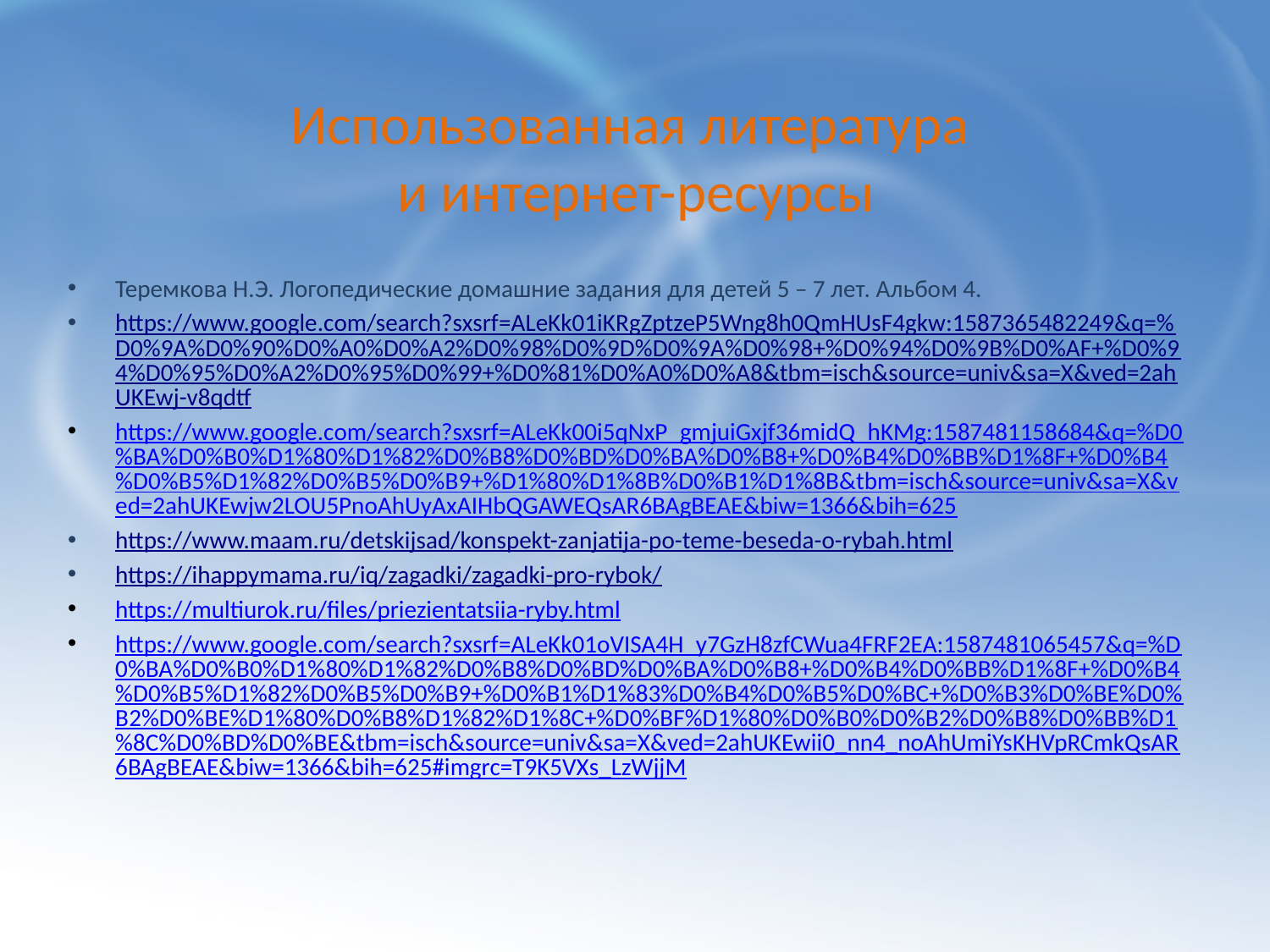

# Использованная литература и интернет-ресурсы
Теремкова Н.Э. Логопедические домашние задания для детей 5 – 7 лет. Альбом 4.
https://www.google.com/search?sxsrf=ALeKk01iKRgZptzeP5Wng8h0QmHUsF4gkw:1587365482249&q=%D0%9A%D0%90%D0%A0%D0%A2%D0%98%D0%9D%D0%9A%D0%98+%D0%94%D0%9B%D0%AF+%D0%94%D0%95%D0%A2%D0%95%D0%99+%D0%81%D0%A0%D0%A8&tbm=isch&source=univ&sa=X&ved=2ahUKEwj-v8qdtf
https://www.google.com/search?sxsrf=ALeKk00i5qNxP_gmjuiGxjf36midQ_hKMg:1587481158684&q=%D0%BA%D0%B0%D1%80%D1%82%D0%B8%D0%BD%D0%BA%D0%B8+%D0%B4%D0%BB%D1%8F+%D0%B4%D0%B5%D1%82%D0%B5%D0%B9+%D1%80%D1%8B%D0%B1%D1%8B&tbm=isch&source=univ&sa=X&ved=2ahUKEwjw2LOU5PnoAhUyAxAIHbQGAWEQsAR6BAgBEAE&biw=1366&bih=625
https://www.maam.ru/detskijsad/konspekt-zanjatija-po-teme-beseda-o-rybah.html
https://ihappymama.ru/iq/zagadki/zagadki-pro-rybok/
https://multiurok.ru/files/priezientatsiia-ryby.html
https://www.google.com/search?sxsrf=ALeKk01oVISA4H_y7GzH8zfCWua4FRF2EA:1587481065457&q=%D0%BA%D0%B0%D1%80%D1%82%D0%B8%D0%BD%D0%BA%D0%B8+%D0%B4%D0%BB%D1%8F+%D0%B4%D0%B5%D1%82%D0%B5%D0%B9+%D0%B1%D1%83%D0%B4%D0%B5%D0%BC+%D0%B3%D0%BE%D0%B2%D0%BE%D1%80%D0%B8%D1%82%D1%8C+%D0%BF%D1%80%D0%B0%D0%B2%D0%B8%D0%BB%D1%8C%D0%BD%D0%BE&tbm=isch&source=univ&sa=X&ved=2ahUKEwii0_nn4_noAhUmiYsKHVpRCmkQsAR6BAgBEAE&biw=1366&bih=625#imgrc=T9K5VXs_LzWjjM